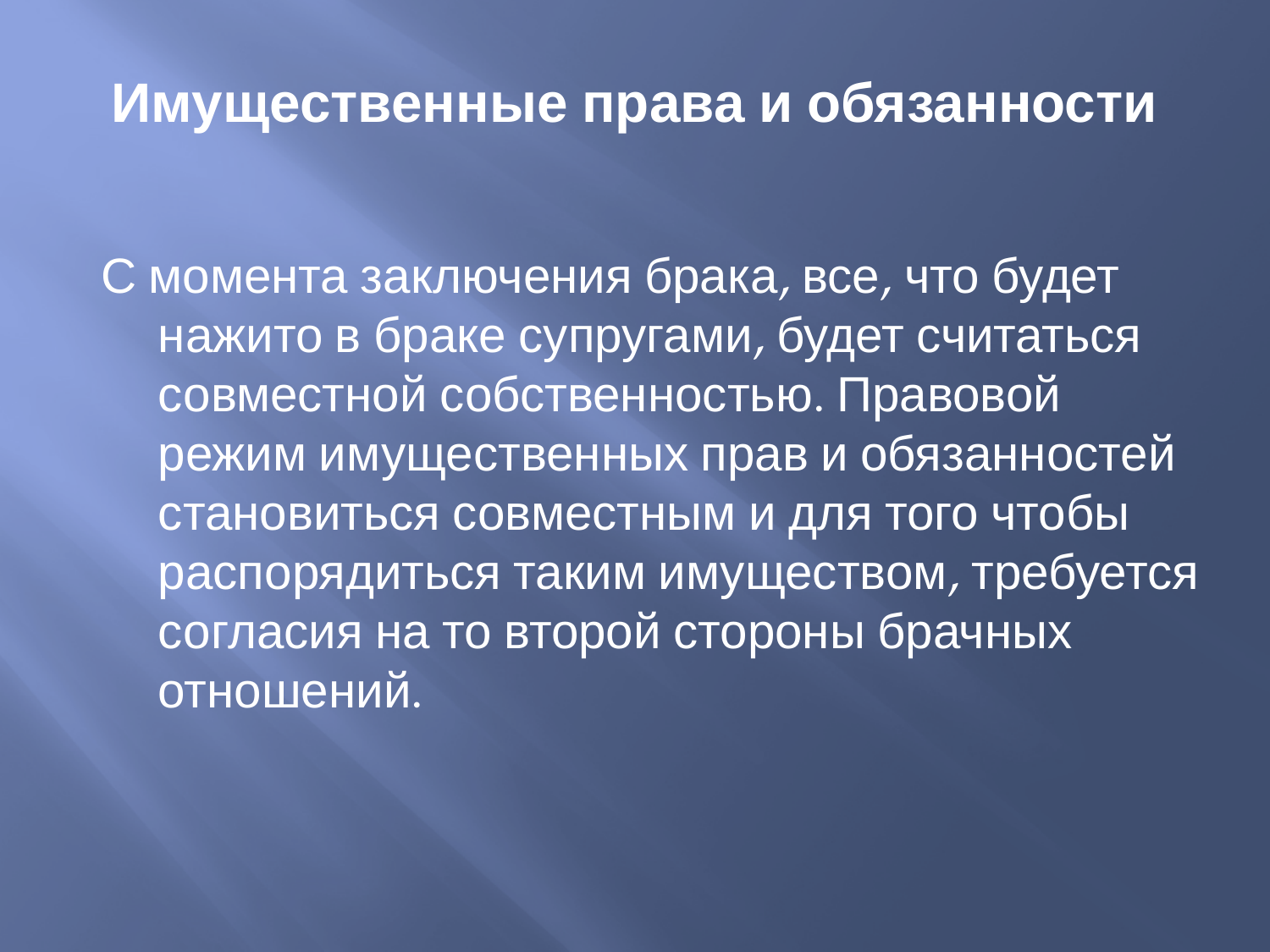

# Имущественные права и обязанности
С момента заключения брака, все, что будет нажито в браке супругами, будет считаться совместной собственностью. Правовой режим имущественных прав и обязанностей становиться совместным и для того чтобы распорядиться таким имуществом, требуется согласия на то второй стороны брачных отношений.